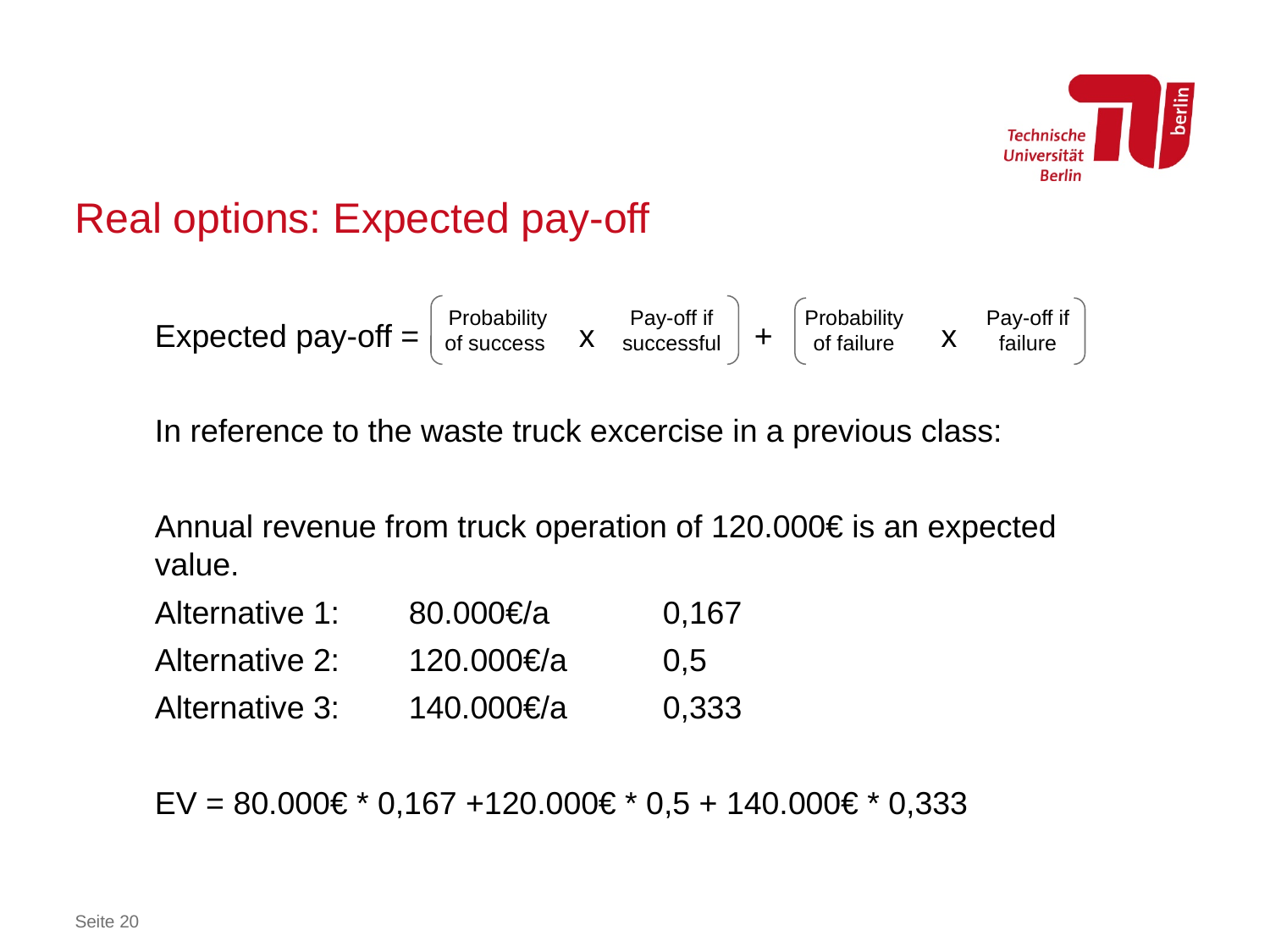

# Real options: Expected pay-off

Expected pay-off =                  x                  +                   x

In reference to the waste truck excercise in a previous class:

Annual revenue from truck operation of 120.000€ is an expected value.
Alternative 1:	80.000€/a	0,167
Alternative 2:	120.000€/a	0,5
Alternative 3:	140.000€/a	0,333

EV = 80.000€ * 0,167 +120.000€ * 0,5 + 140.000€ * 0,333

Probability of success
Probability of failure

Pay-off if failure
Pay-off if successful
Seite 20